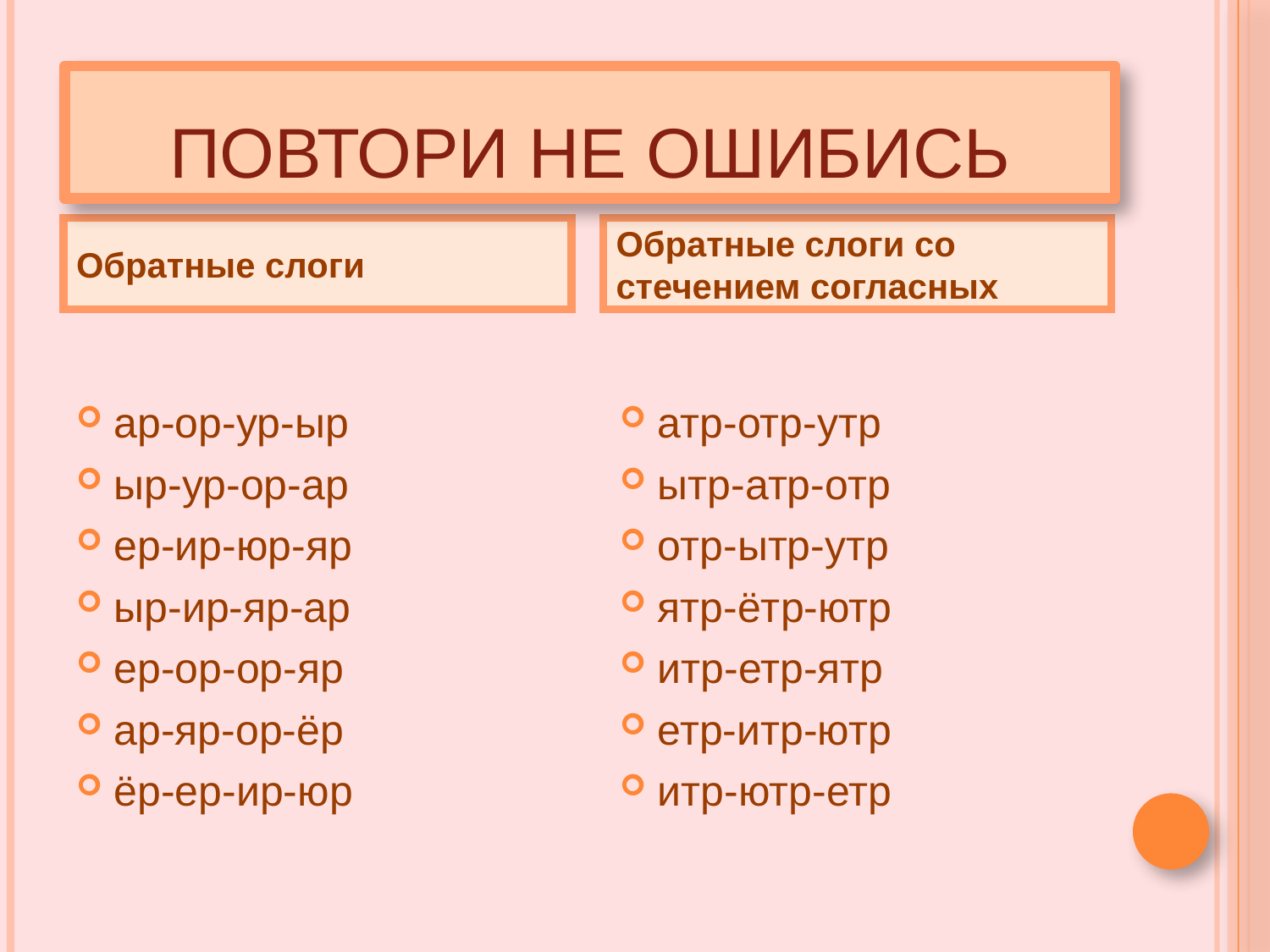

#
Повтори не ошибись
Обратные слоги
Обратные слоги со стечением согласных

ар-ор-ур-ыр
ыр-ур-ор-ар
ер-ир-юр-яр
ыр-ир-яр-ар
ер-ор-ор-яр
ар-яр-ор-ёр
ёр-ер-ир-юр

атр-отр-утр
ытр-атр-отр
отр-ытр-утр
ятр-ётр-ютр
итр-етр-ятр
етр-итр-ютр
итр-ютр-етр